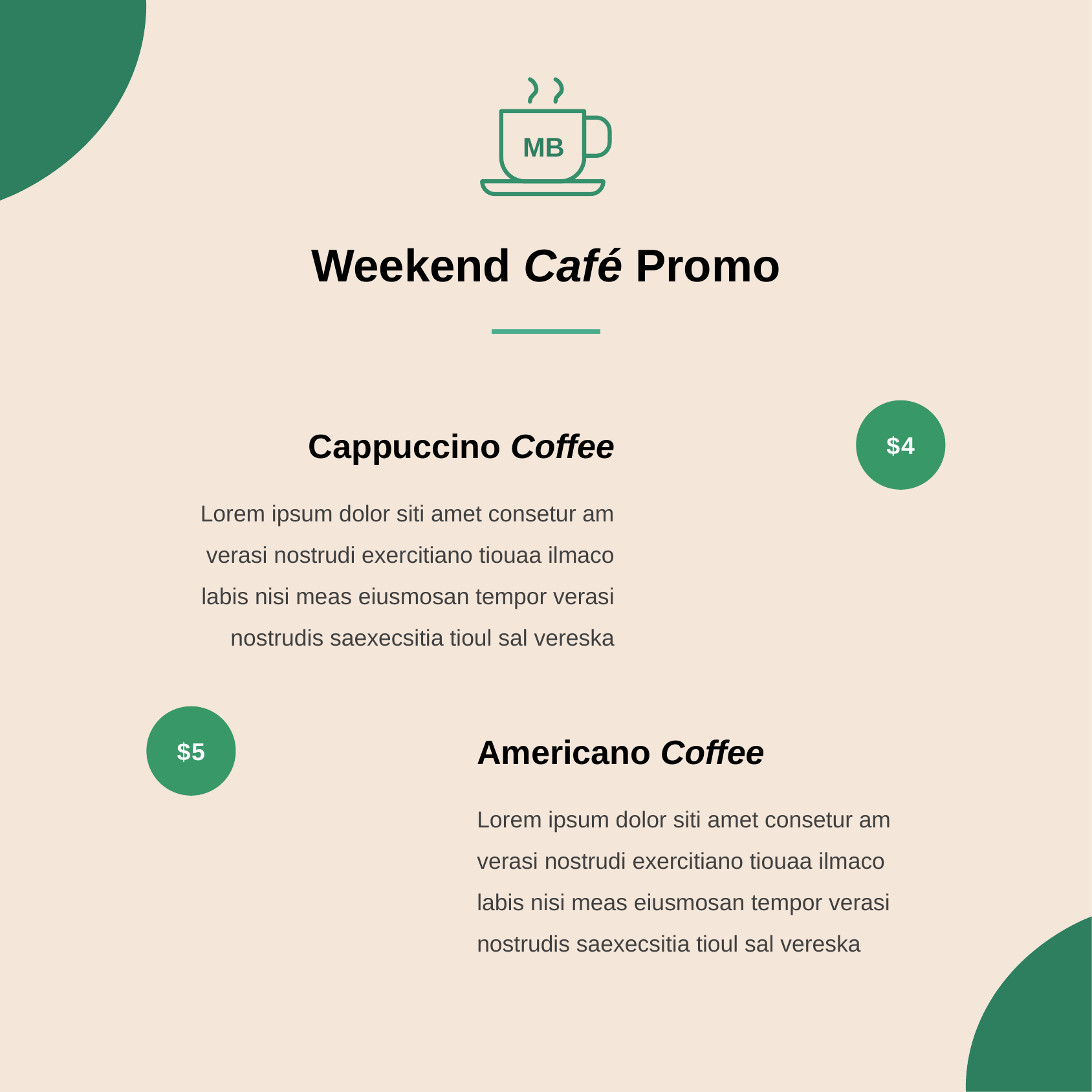

MB
Weekend Café Promo
$4
Cappuccino Coffee

Lorem ipsum dolor siti amet consetur am verasi nostrudi exercitiano tiouaa ilmaco labis nisi meas eiusmosan tempor verasi nostrudis saexecsitia tioul sal vereska
$5
Americano Coffee

Lorem ipsum dolor siti amet consetur am verasi nostrudi exercitiano tiouaa ilmaco labis nisi meas eiusmosan tempor verasi nostrudis saexecsitia tioul sal vereska